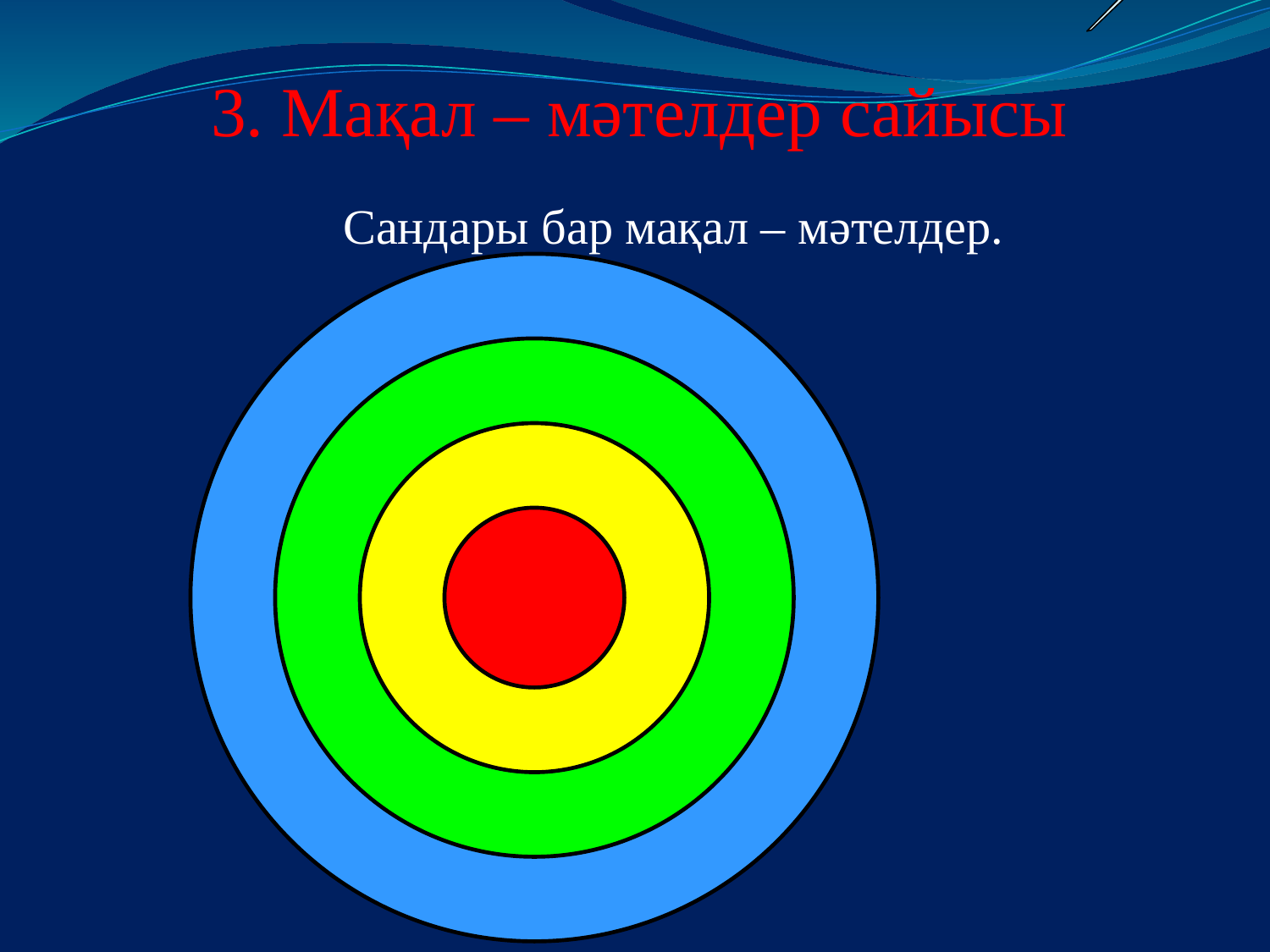

3. Мақал – мәтелдер сайысы

Сандары бар мақал – мәтелдер.